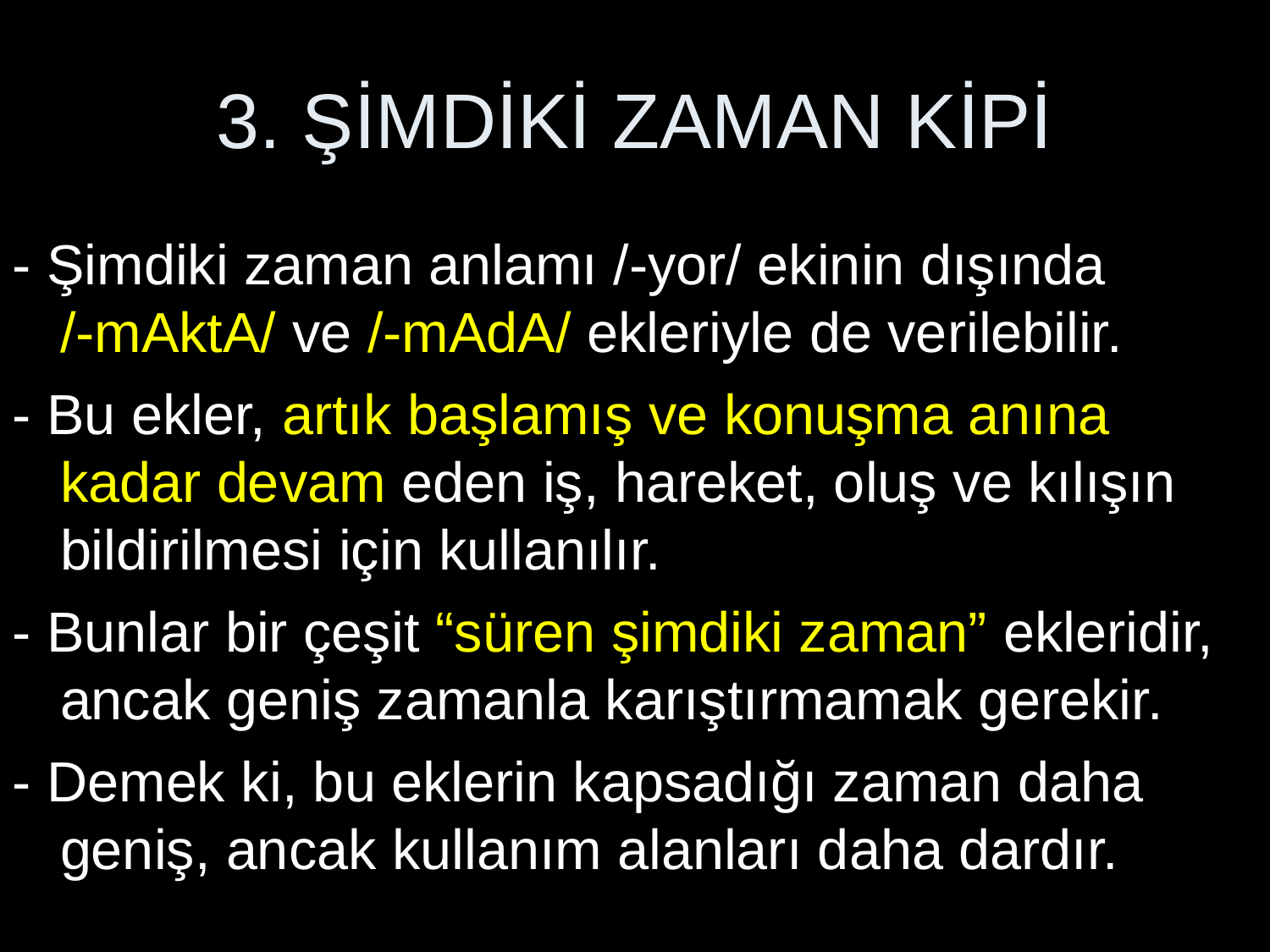

# 3. ŞİMDİKİ ZAMAN KİPİ
- Şimdiki zaman anlamı /-yor/ ekinin dışında
/-mAktA/ ve /-mAdA/ ekleriyle de verilebilir.
- Bu ekler, artık başlamış ve konuşma anına kadar devam eden iş, hareket, oluş ve kılışın bildirilmesi için kullanılır.
- Bunlar bir çeşit “süren şimdiki zaman” ekleridir, ancak geniş zamanla karıştırmamak gerekir.
- Demek ki, bu eklerin kapsadığı zaman daha geniş, ancak kullanım alanları daha dardır.